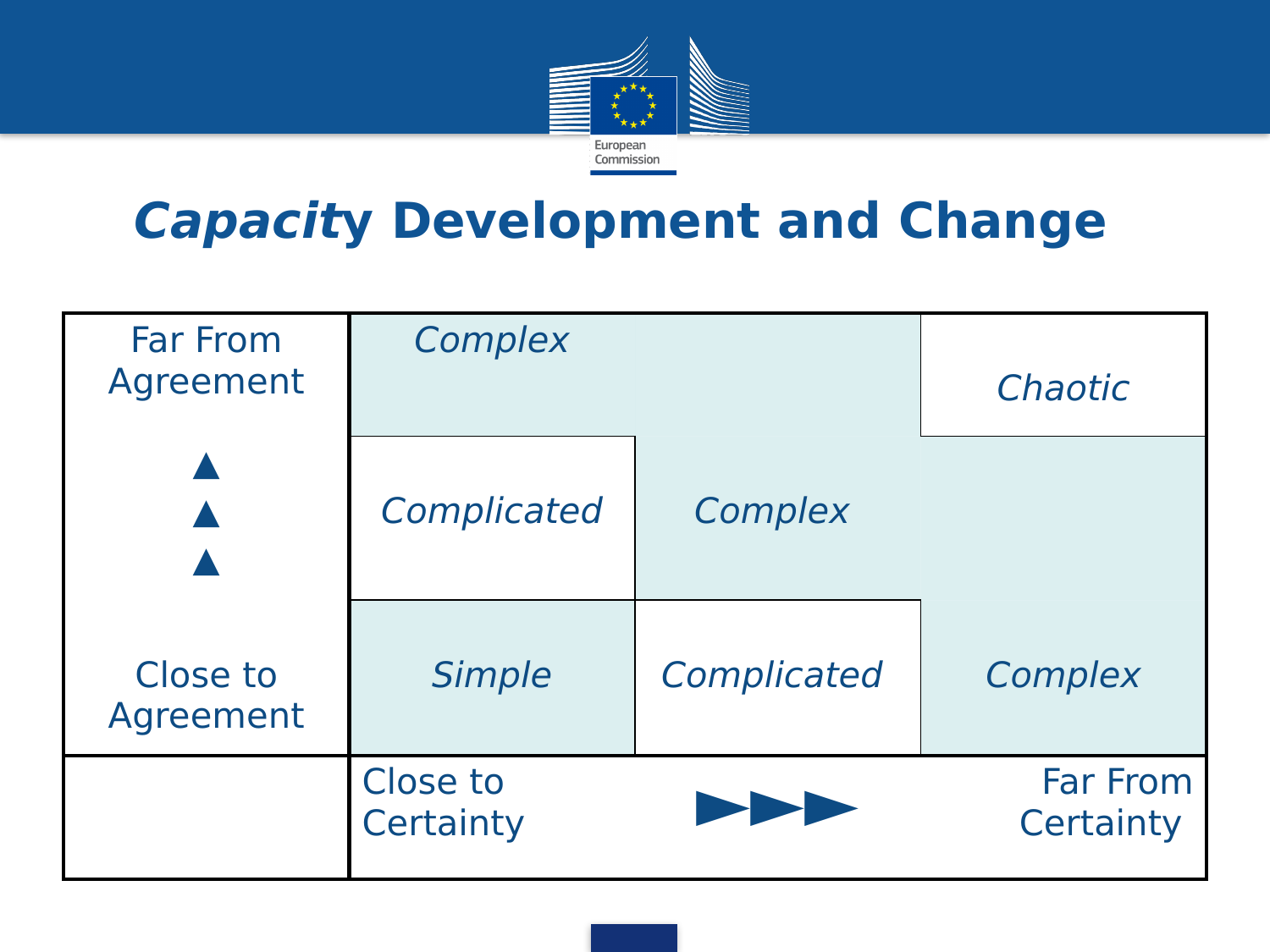

# Capacity Development and Change
| Far From Agreement | Complex |  | Chaotic |
| --- | --- | --- | --- |
| ▲ ▲ ▲ | Complicated | Complex |  |
| Close to Agreement | Simple | Complicated | Complex |
|  | Close to Certainty | ►►► | Far From Certainty |